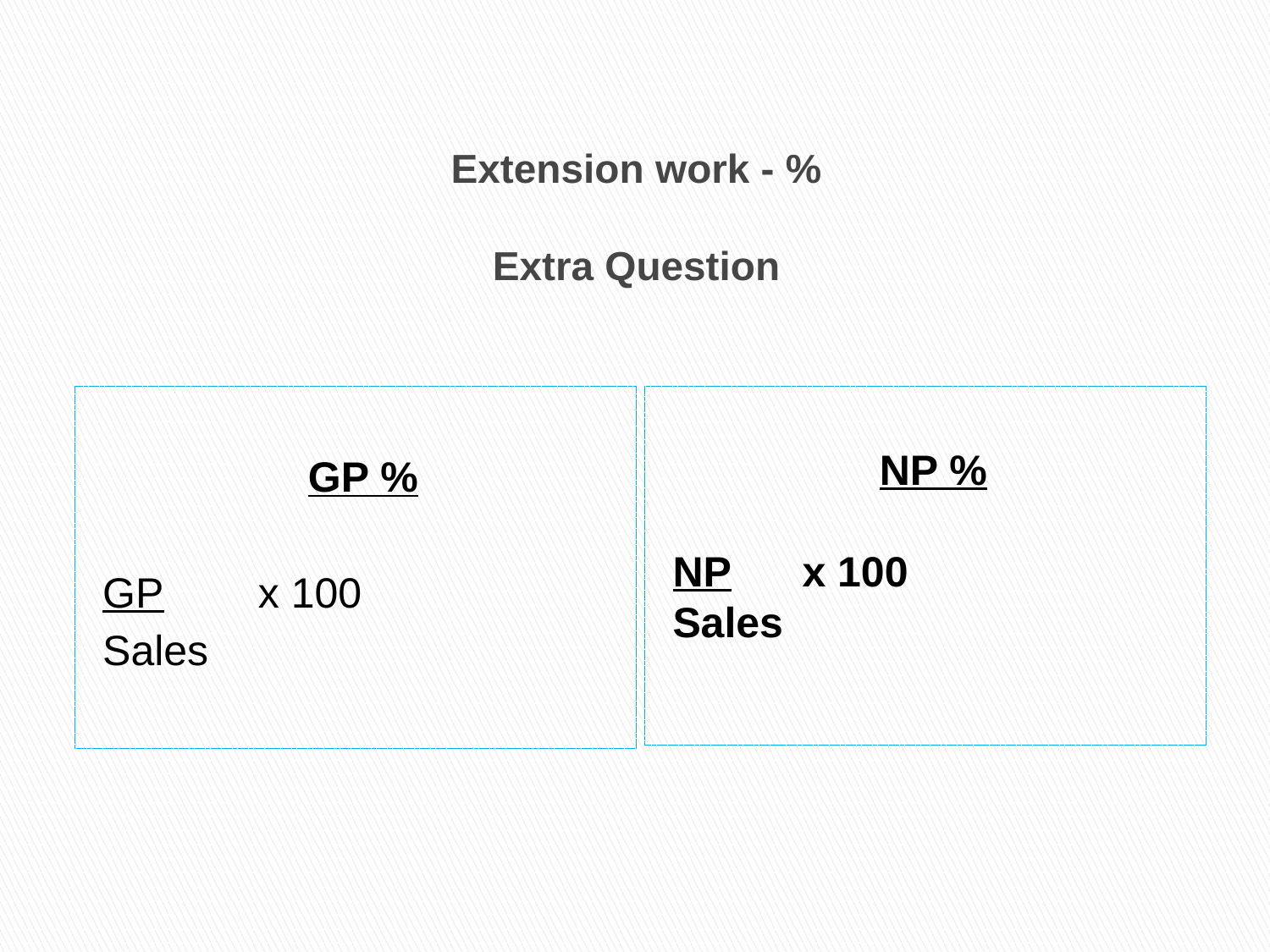

# Extension work - % Extra Question

GP %

GP        x 100
Sales

NP %

NP      x 100
Sales